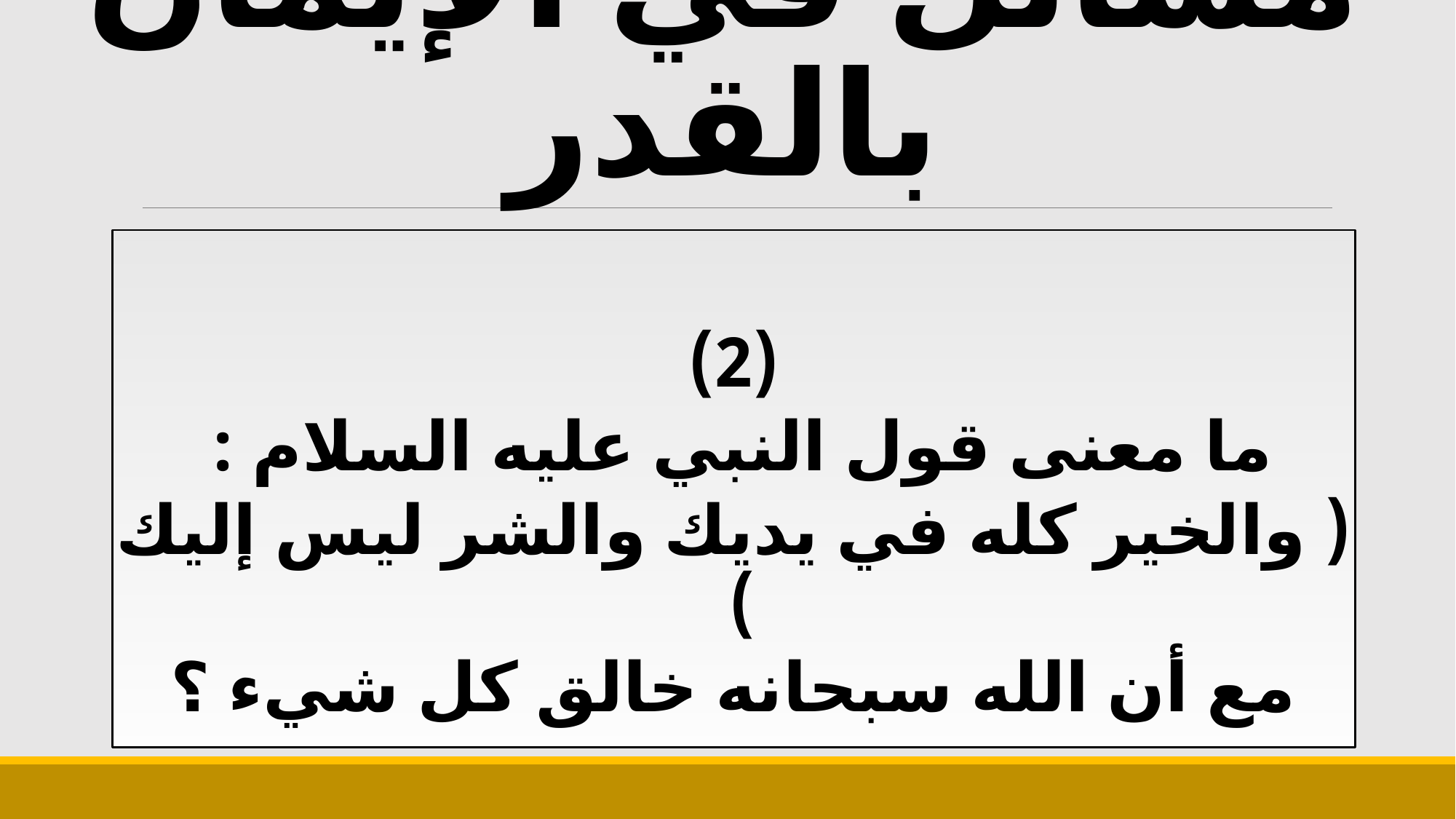

# مسائل في الإيمان بالقدر

(2)
ما معنى قول النبي عليه السلام :
( والخير كله في يديك والشر ليس إليك )
مع أن الله سبحانه خالق كل شيء ؟